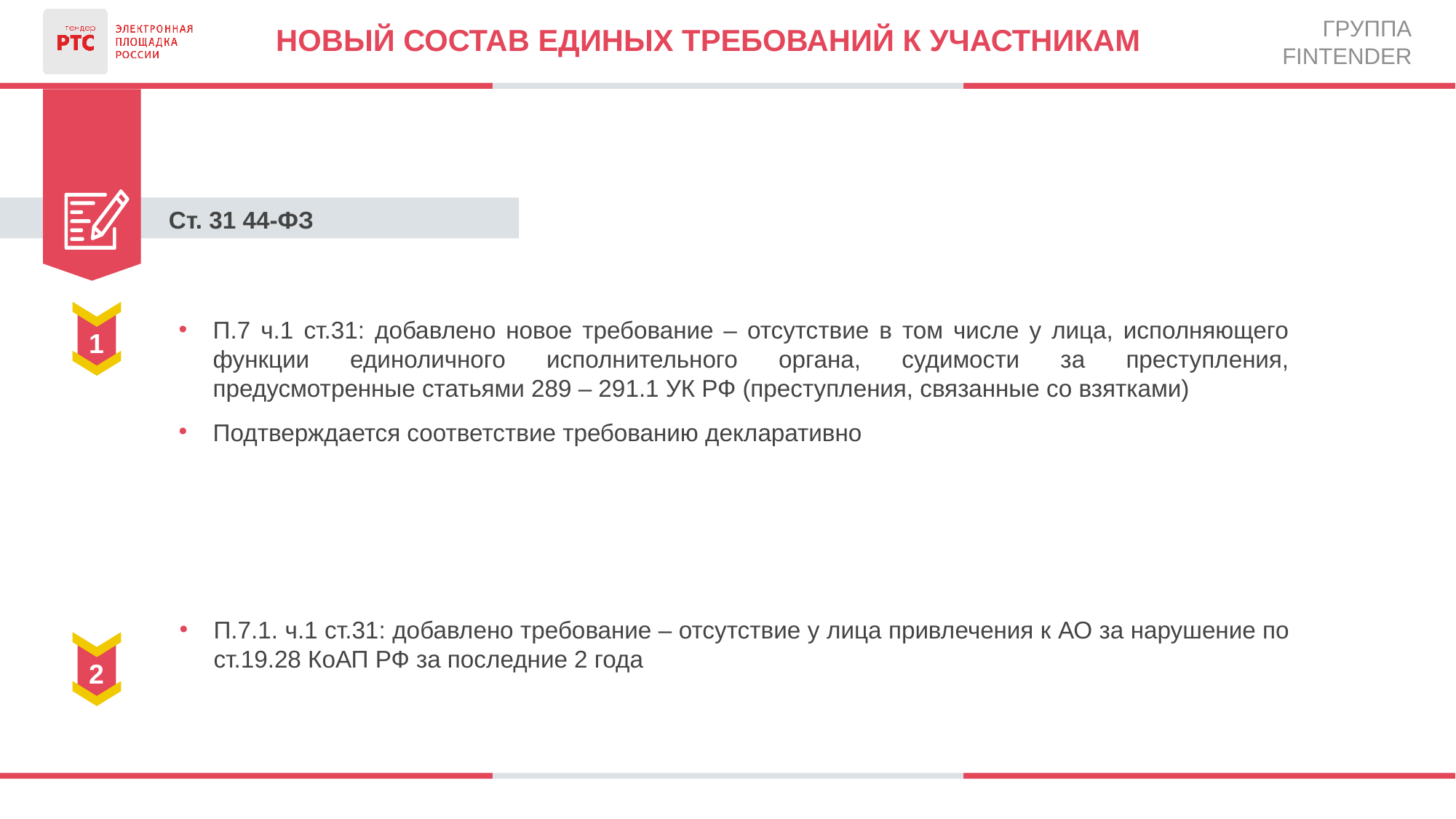

# Новый состав единых требований к участникам

Ст. 31 44-ФЗ

1
П.7 ч.1 ст.31: добавлено новое требование – отсутствие в том числе у лица, исполняющего функции единоличного исполнительного органа, судимости за преступления, предусмотренные статьями 289 – 291.1 УК РФ (преступления, связанные со взятками)
Подтверждается соответствие требованию декларативно
П.7.1. ч.1 ст.31: добавлено требование – отсутствие у лица привлечения к АО за нарушение по ст.19.28 КоАП РФ за последние 2 года

2